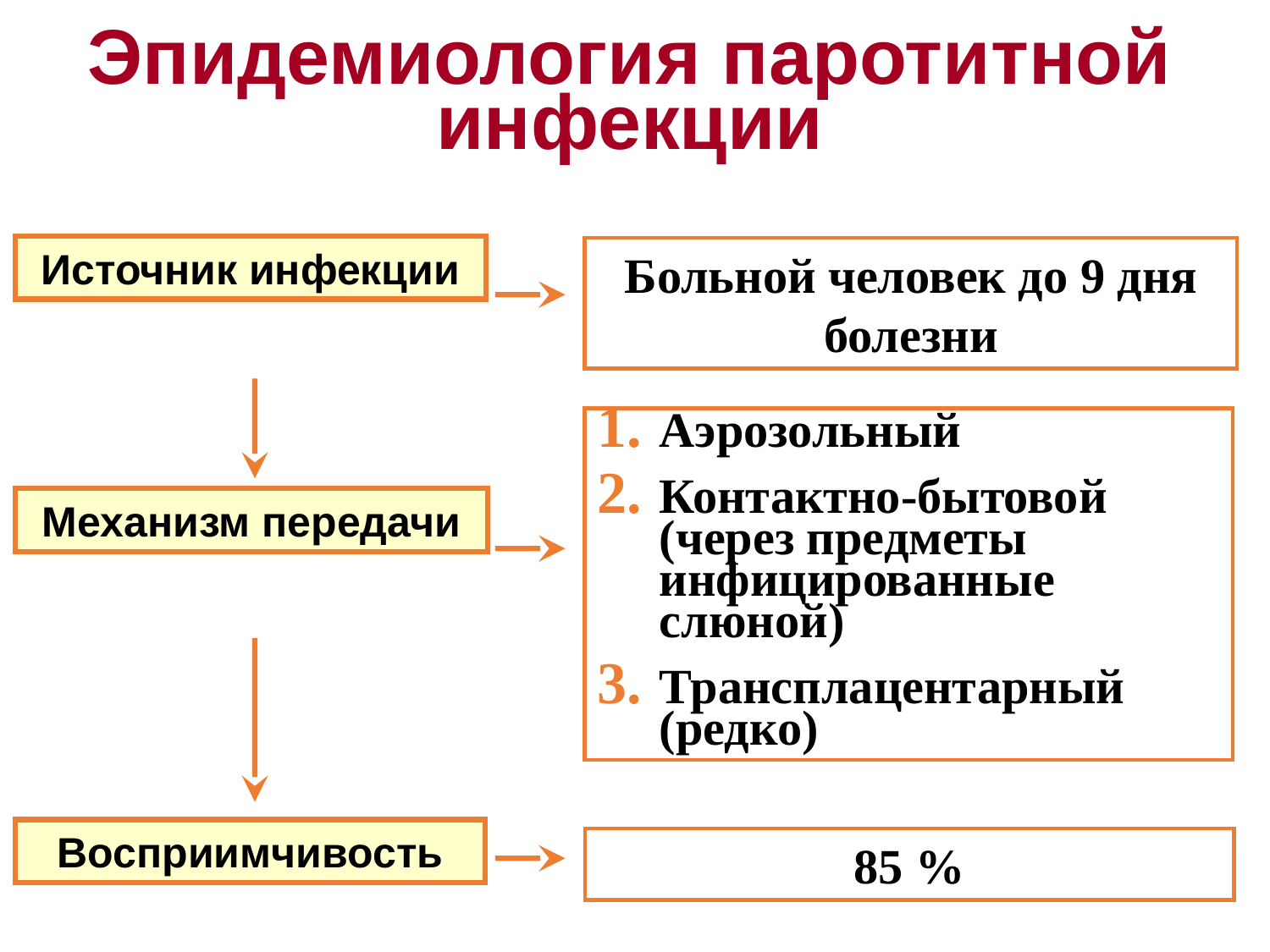

Эпидемиология паротитной инфекции
Источник инфекции
Больной человек до 9 дня болезни

Аэрозольный
Контактно-бытовой (через предметы инфицированные слюной)
Трансплацентарный (редко)
Механизм передачи

Восприимчивость
85 %